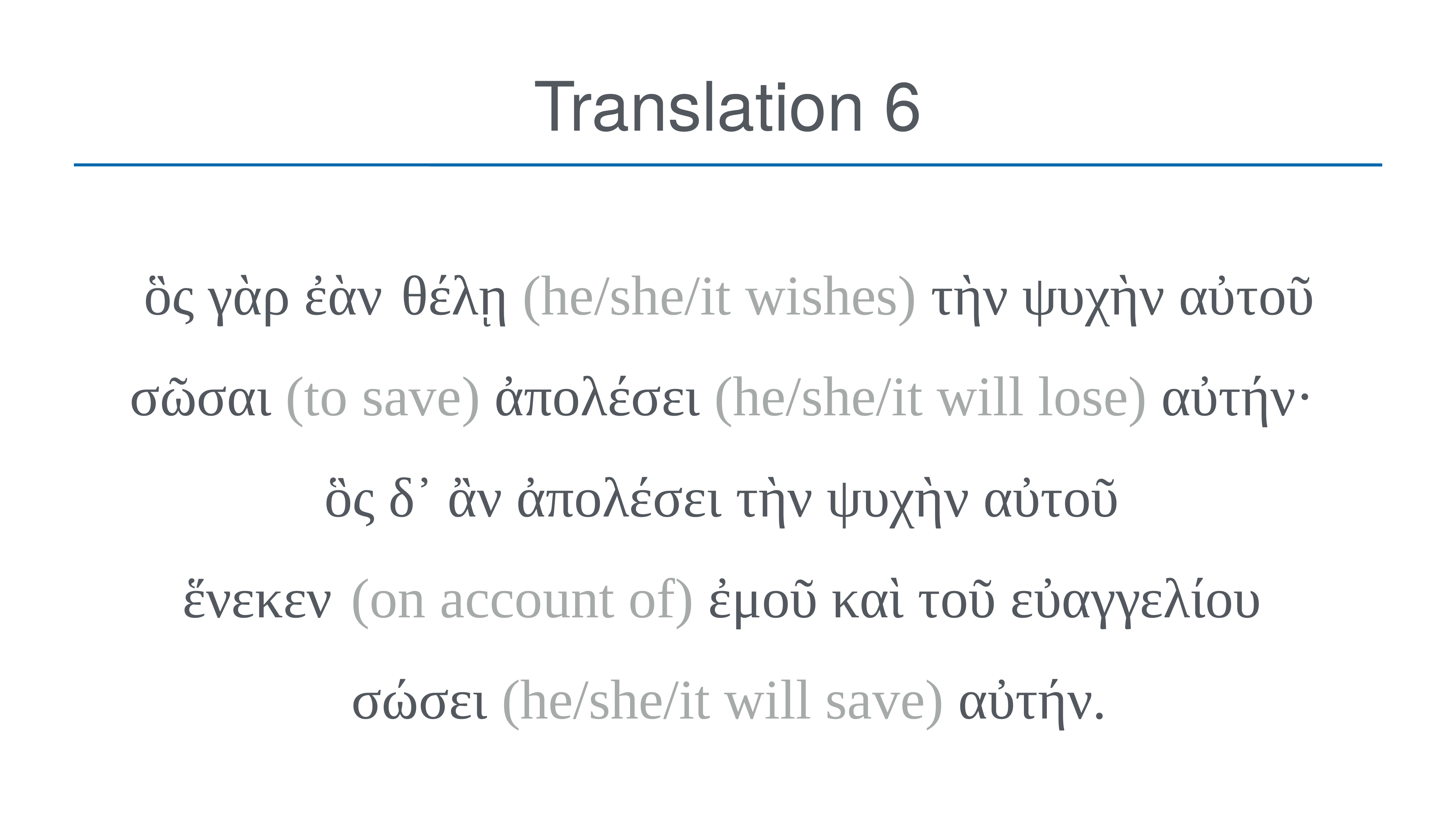

# Translation 6
ὃς γὰρ ἐὰν  θέλῃ (he/she/it wishes) τὴν ψυχὴν αὐτοῦ σῶσαι (to save) ἀπολέσει (he/she/it will lose) αὐτήν·
ὃς δ᾽ ἂν ἀπολέσει τὴν ψυχὴν αὐτοῦ
ἕνεκεν  (on account of) ἐμοῦ καὶ τοῦ εὐαγγελίου
σώσει (he/she/it will save) αὐτήν.